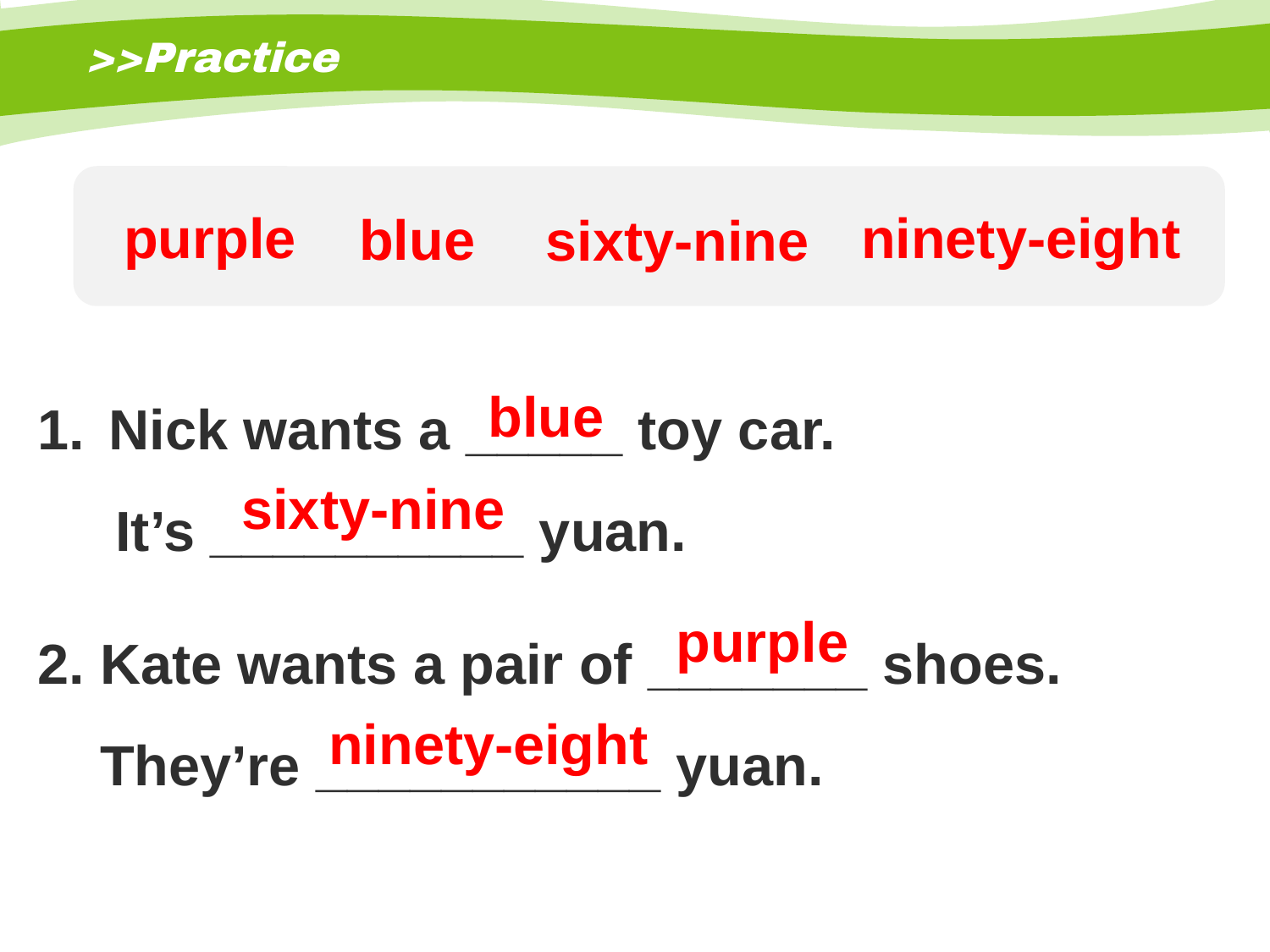

# >>Practice

purple
ninety-eight
blue
sixty-nine
Nick wants a _____ toy car.
     It’s __________ yuan.
blue
sixty-nine
2. Kate wants a pair of _______ shoes.
    They’re ___________ yuan.
purple
ninety-eight